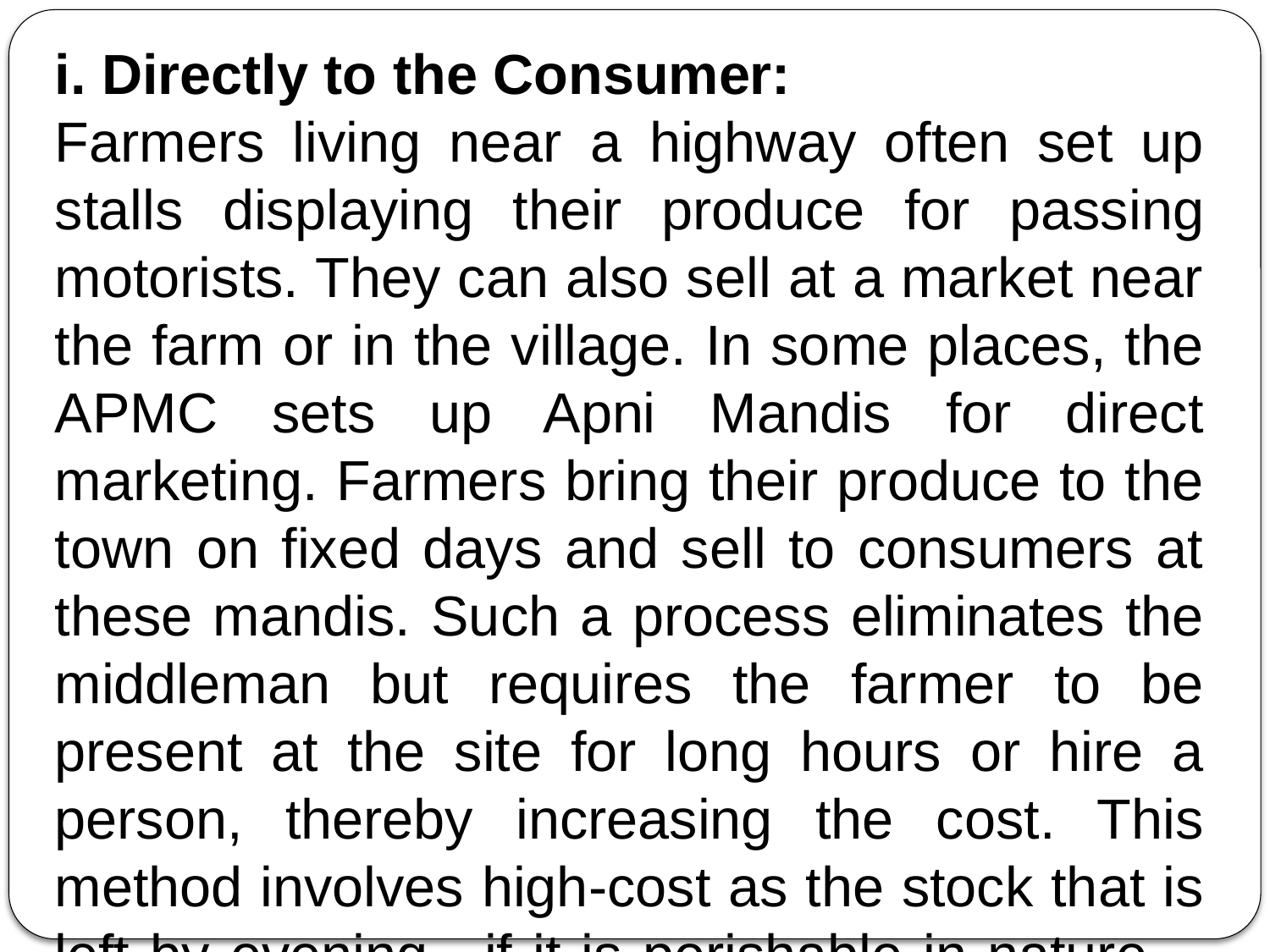

i. Directly to the Consumer:
Farmers living near a highway often set up stalls display­ing their produce for passing motorists. They can also sell at a market near the farm or in the village. In some places, the APMC sets up Apni Mandis for direct marketing. Farmers bring their produce to the town on fixed days and sell to consumers at these mandis. Such a process eliminates the middleman but requires the farmer to be present at the site for long hours or hire a person, thereby increasing the cost. This method involves high-cost as the stock that is left by evening—if it is perishable in nature—has to be thrown away.